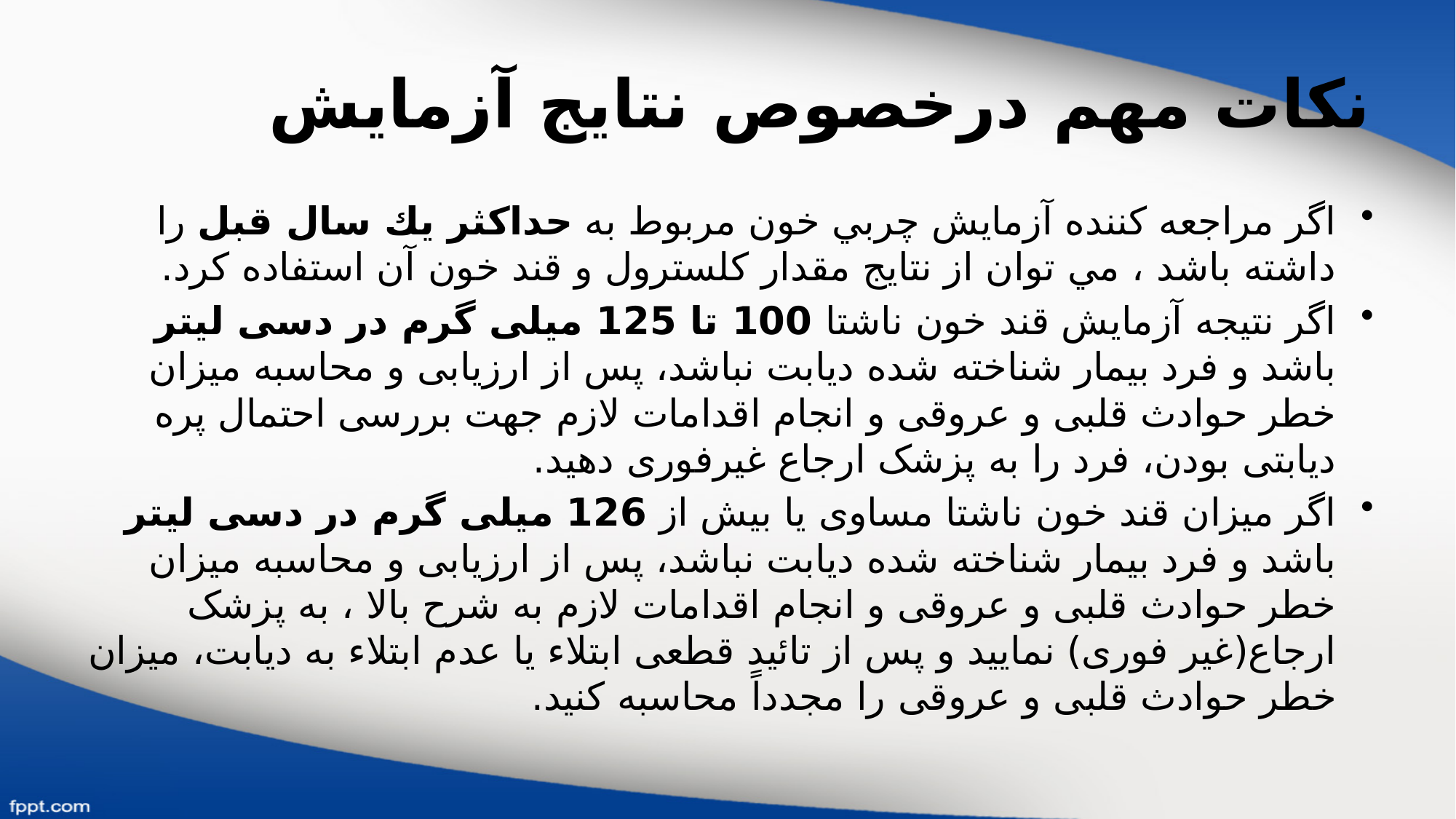

# نکات مهم درخصوص نتایج آزمایش
اگر مراجعه كننده آزمايش چربي خون مربوط به حداكثر يك سال قبل را داشته باشد ، مي توان از نتايج مقدار كلسترول و قند خون آن استفاده كرد.
اگر نتیجه آزمایش قند خون ناشتا 100 تا 125 میلی گرم در دسی لیتر باشد و فرد بیمار شناخته شده دیابت نباشد، پس از ارزیابی و محاسبه میزان خطر حوادث قلبی و عروقی و انجام اقدامات لازم جهت بررسی احتمال پره دیابتی بودن، فرد را به پزشک ارجاع غیرفوری دهید.
اگر میزان قند خون ناشتا مساوی یا بیش از 126 میلی گرم در دسی لیتر باشد و فرد بیمار شناخته شده دیابت نباشد، پس از ارزیابی و محاسبه میزان خطر حوادث قلبی و عروقی و انجام اقدامات لازم به شرح بالا ، به پزشک ارجاع(غیر فوری) نمایید و پس از تائید قطعی ابتلاء یا عدم ابتلاء به دیابت، میزان خطر حوادث قلبی و عروقی را مجدداً محاسبه کنید.